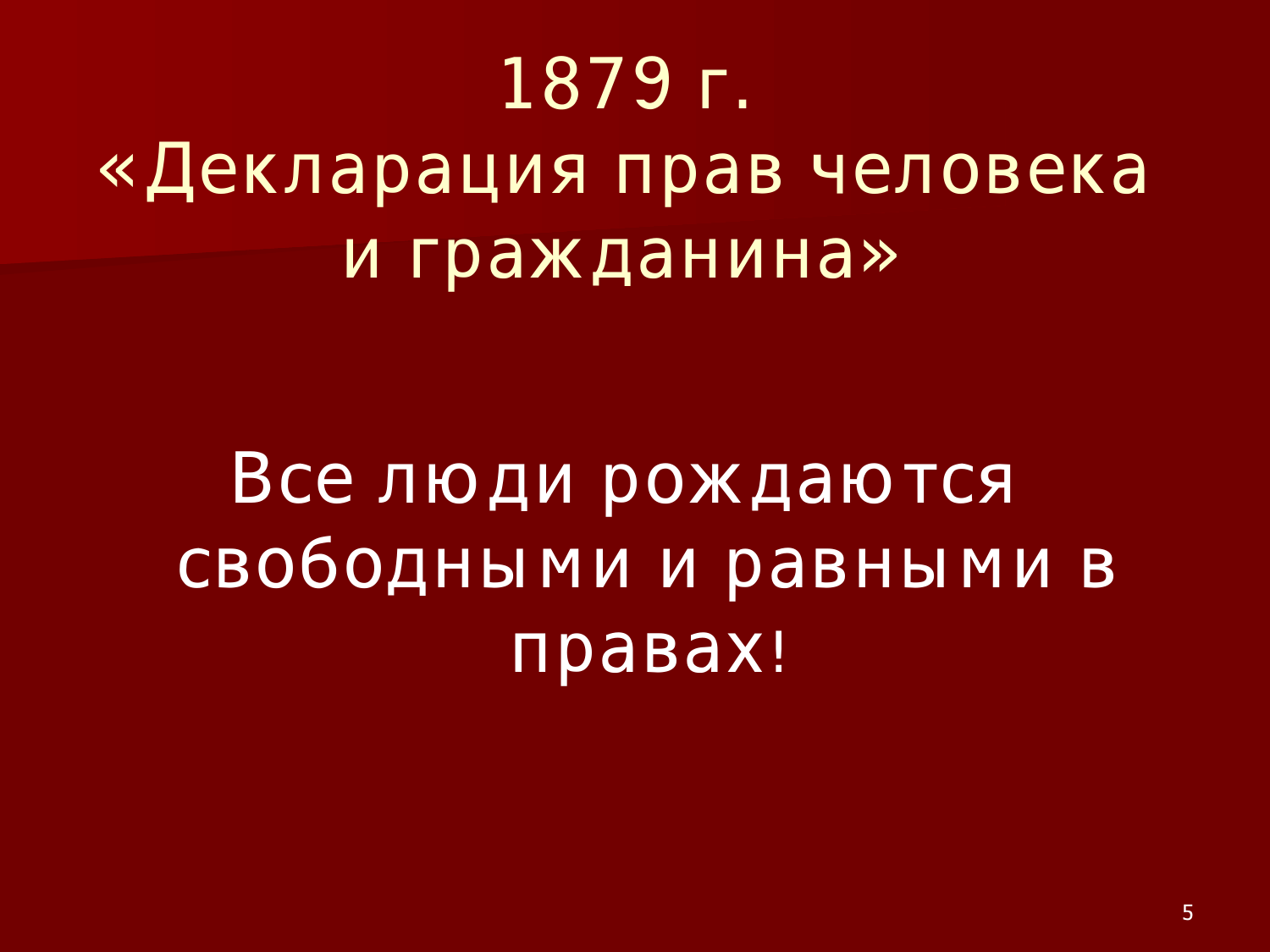

# 1879 г. «Декларация прав человека и гражданина»
Все люди рождаются свободными и равными в правах!
5